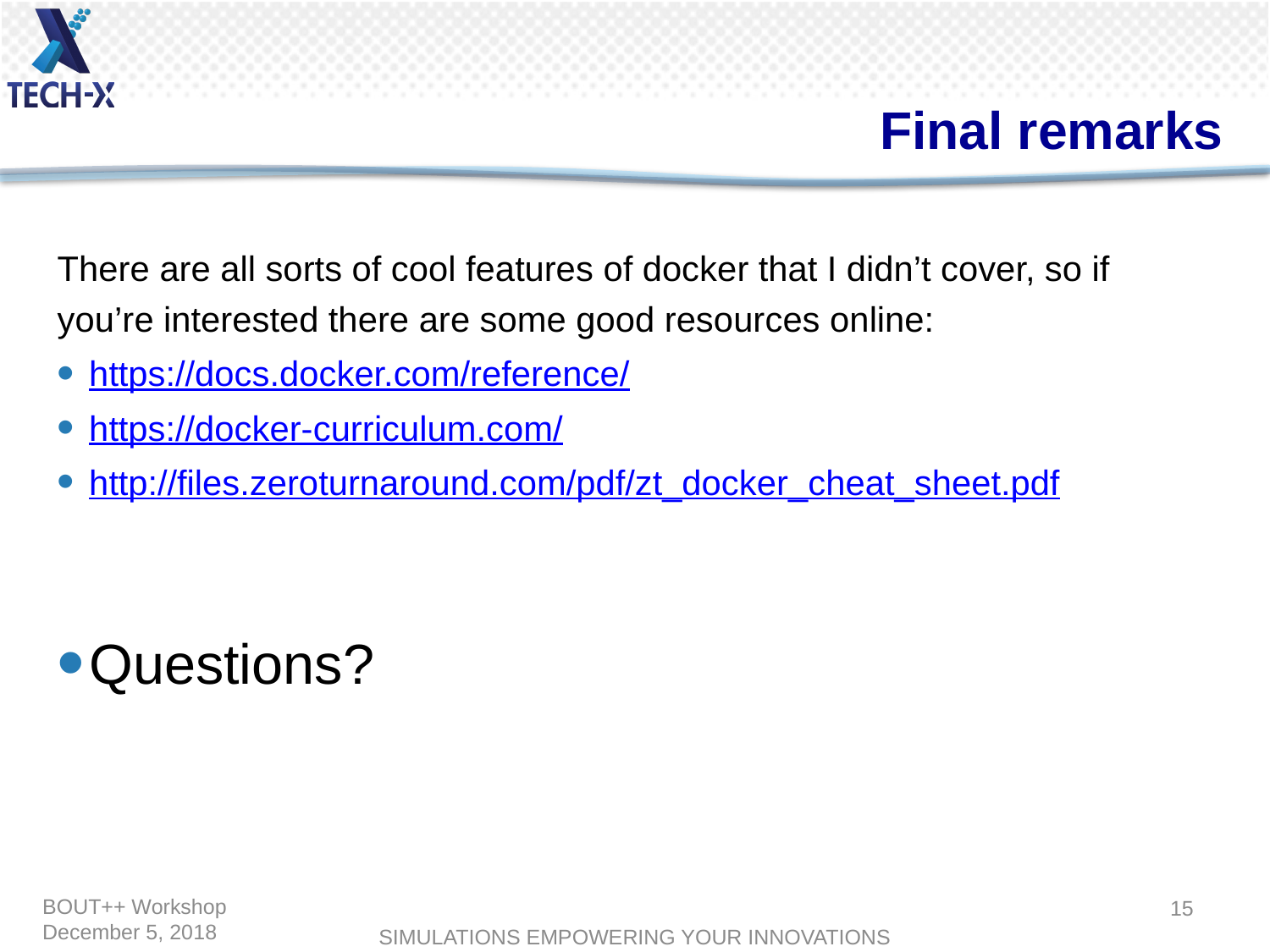

# Final remarks
There are all sorts of cool features of docker that I didn’t cover, so if you’re interested there are some good resources online:
https://docs.docker.com/reference/
https://docker-curriculum.com/
http://files.zeroturnaround.com/pdf/zt_docker_cheat_sheet.pdf

Questions?
15
BOUT++ Workshop
December 5, 2018
SIMULATIONS EMPOWERING YOUR INNOVATIONS